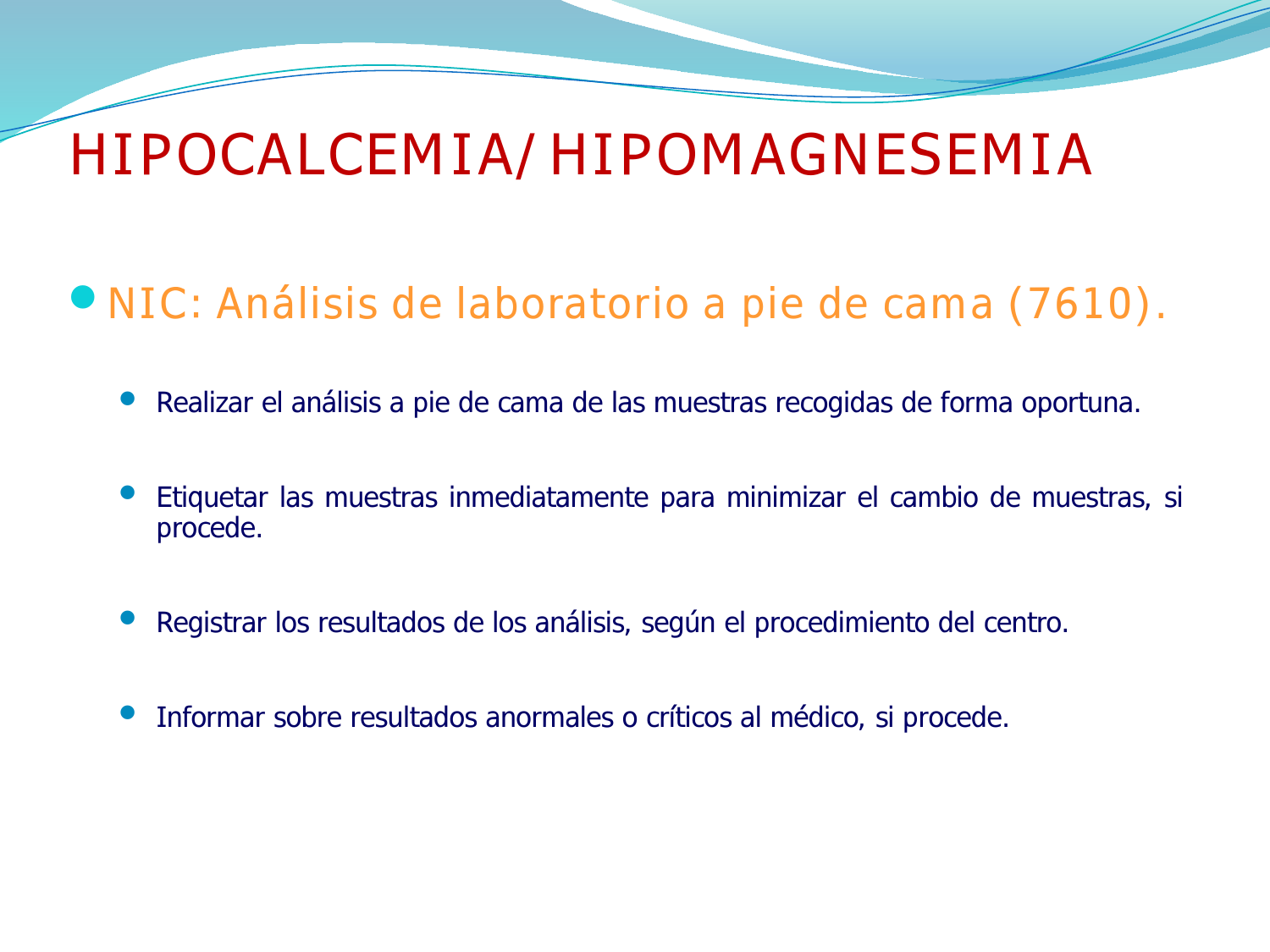

# HIPOCALCEMIA/HIPOMAGNESEMIA
NIC: Análisis de laboratorio a pie de cama (7610).

Realizar el análisis a pie de cama de las muestras recogidas de forma oportuna.

Etiquetar las muestras inmediatamente para minimizar el cambio de muestras, si procede.

Registrar los resultados de los análisis, según el procedimiento del centro.

Informar sobre resultados anormales o críticos al médico, si procede.